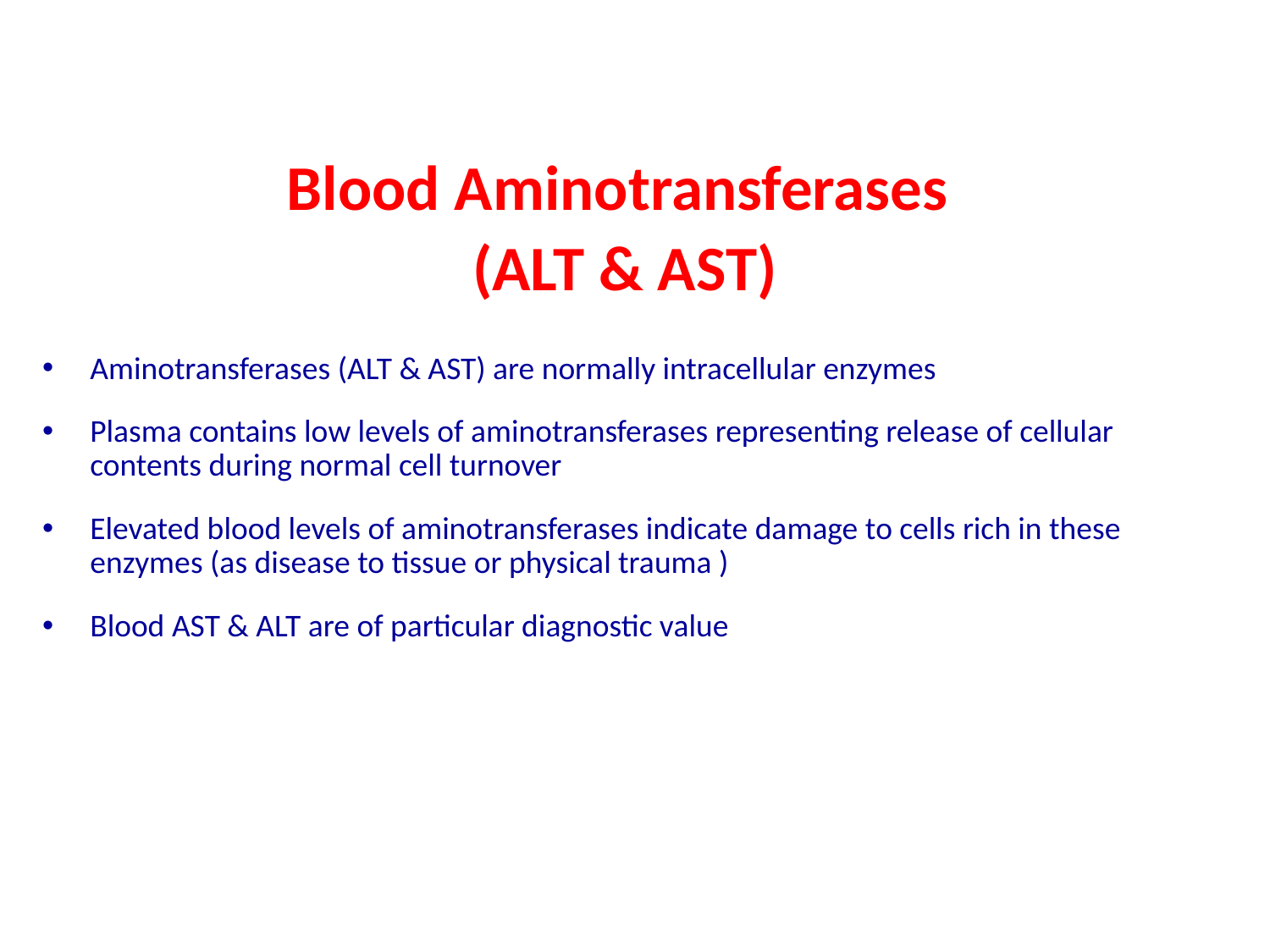

Blood Aminotransferases
(ALT & AST)

Aminotransferases (ALT & AST) are normally intracellular enzymes

Plasma contains low levels of aminotransferases representing release of cellular contents during normal cell turnover

Elevated blood levels of aminotransferases indicate damage to cells rich in these enzymes (as disease to tissue or physical trauma )

Blood AST & ALT are of particular diagnostic value